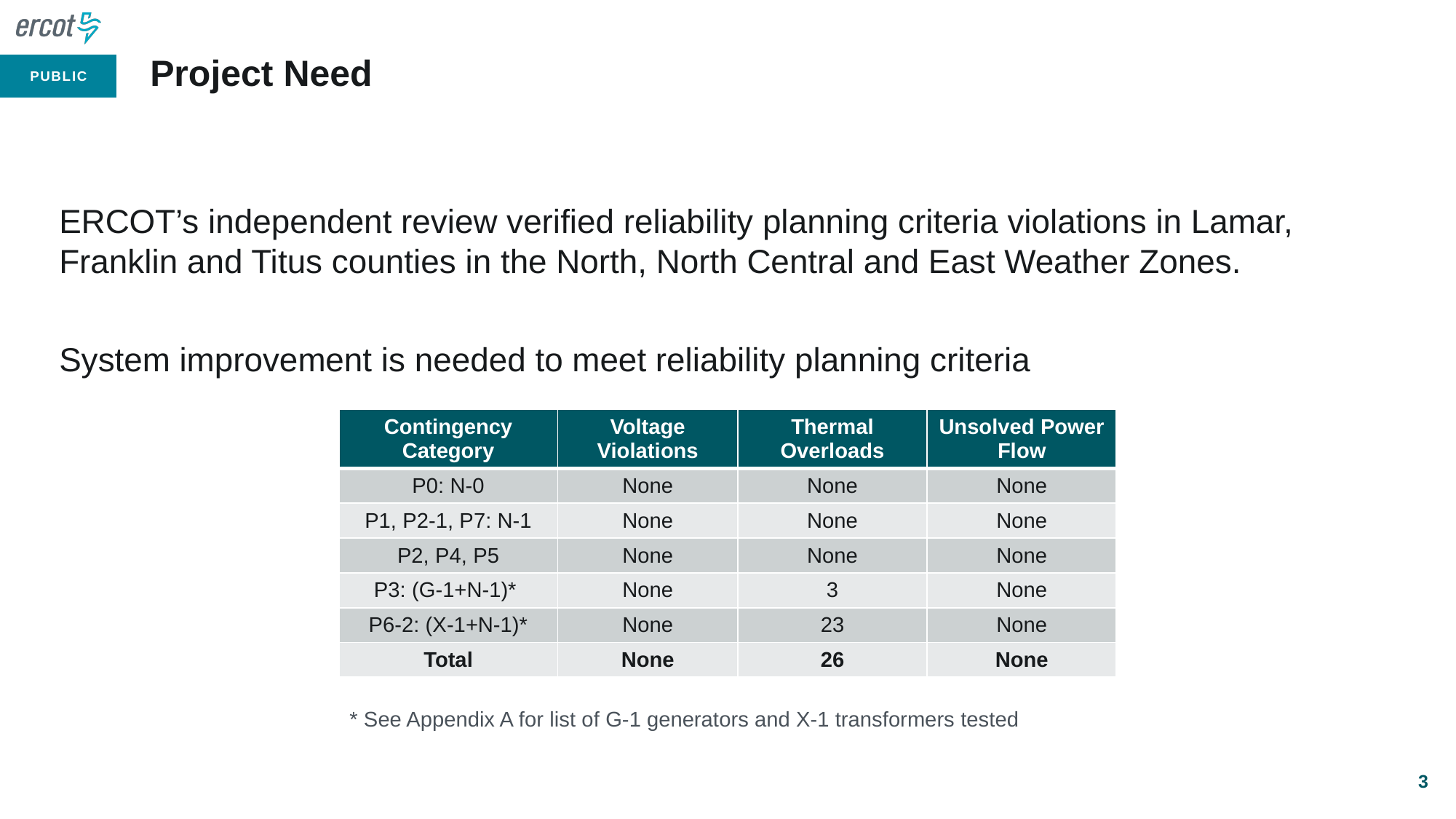

# Project Need
ERCOT’s independent review verified reliability planning criteria violations in Lamar, Franklin and Titus counties in the North, North Central and East Weather Zones.

System improvement is needed to meet reliability planning criteria

| Contingency Category | Voltage Violations | Thermal Overloads | Unsolved Power Flow |
| --- | --- | --- | --- |
| P0: N-0 | None | None | None |
| P1, P2-1, P7: N-1 | None | None | None |
| P2, P4, P5 | None | None | None |
| P3: (G-1+N-1)\* | None | 3 | None |
| P6-2: (X-1+N-1)\* | None | 23 | None |
| Total | None | 26 | None |
* See Appendix A for list of G-1 generators and X-1 transformers tested
3